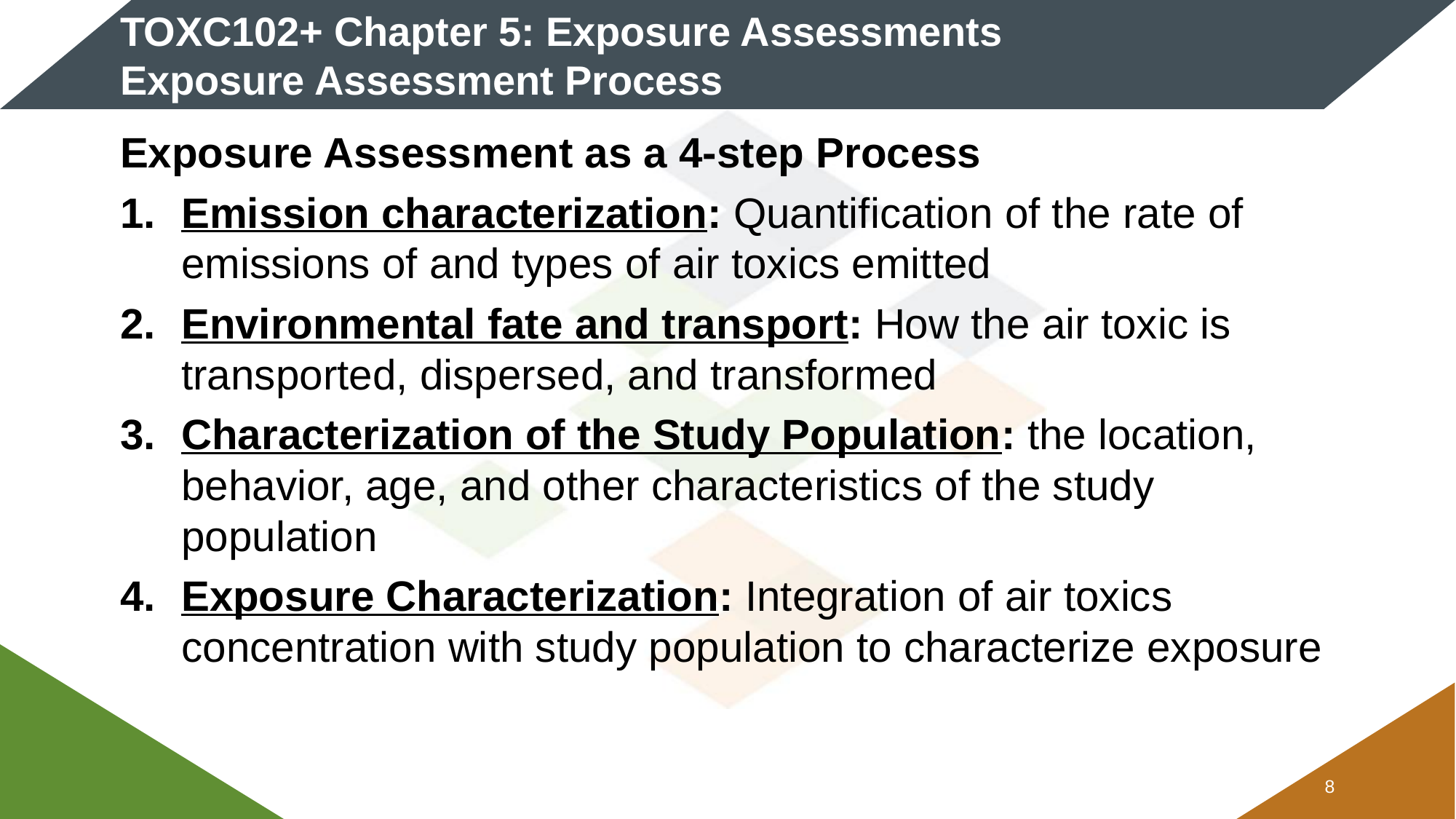

# TOXC102+ Chapter 5: Exposure Assessments Exposure Assessment Process
Exposure Assessment as a 4-step Process
Emission characterization: Quantification of the rate of emissions of and types of air toxics emitted
Environmental fate and transport: How the air toxic is transported, dispersed, and transformed
Characterization of the Study Population: the location, behavior, age, and other characteristics of the study population
Exposure Characterization: Integration of air toxics concentration with study population to characterize exposure
8